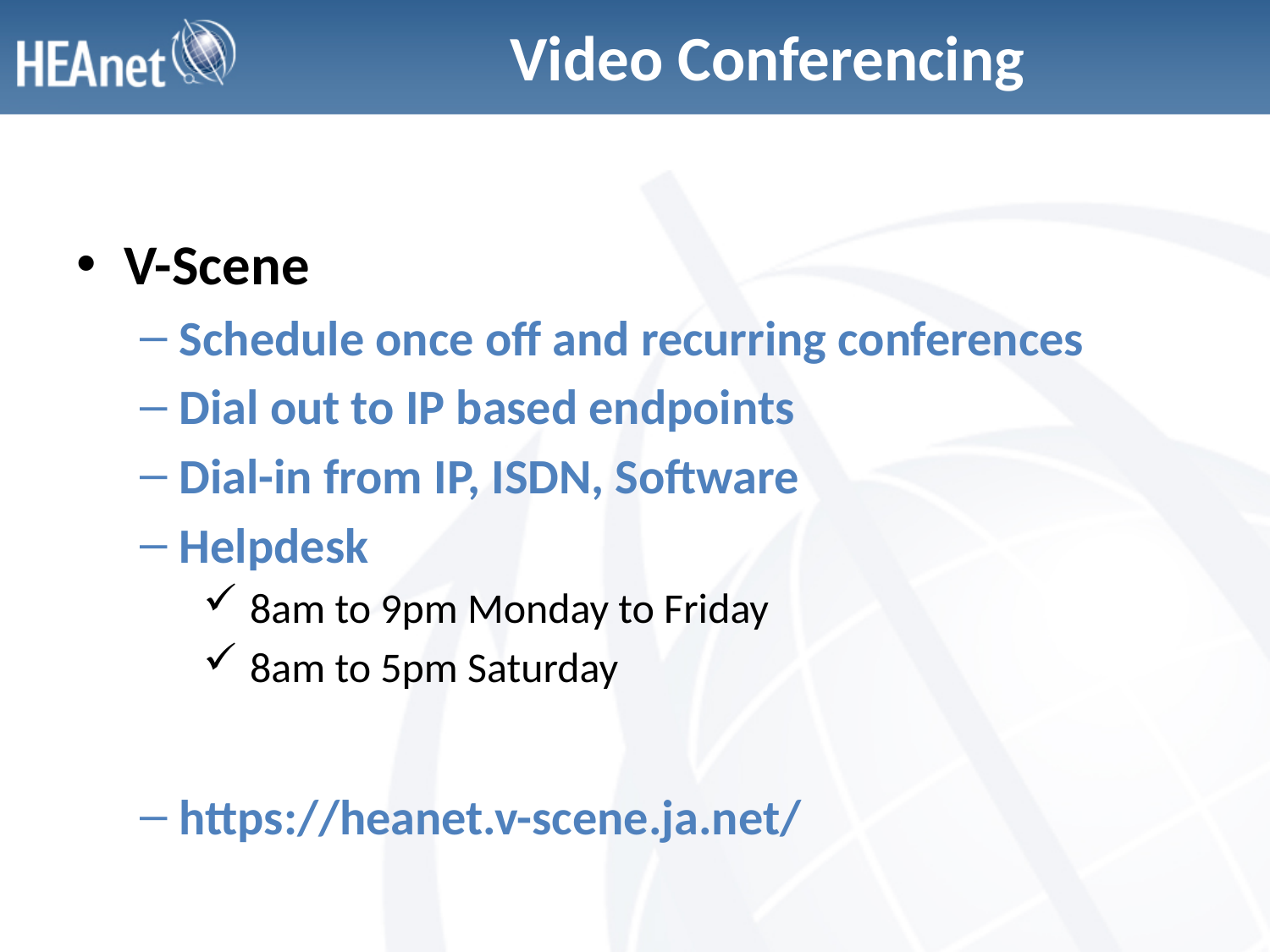

# Video Conferencing
V-Scene
Schedule once off and recurring conferences
Dial out to IP based endpoints
Dial-in from IP, ISDN, Software
Helpdesk
8am to 9pm Monday to Friday
8am to 5pm Saturday

https://heanet.v-scene.ja.net/